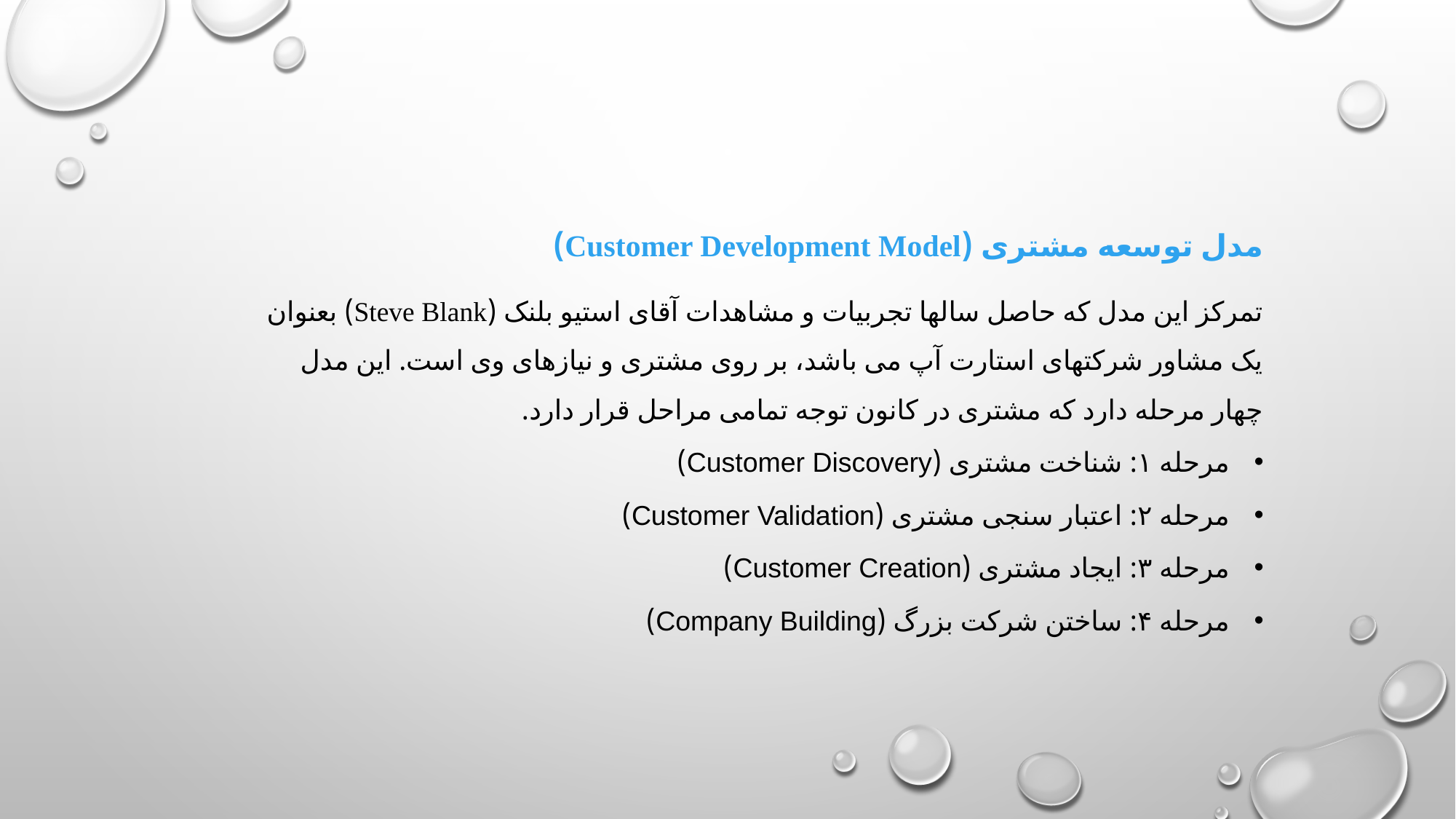

مدل توسعه مشتری (Customer Development Model)
تمرکز این مدل که حاصل سالها تجربیات و مشاهدات آقای استیو بلنک (Steve Blank) بعنوان یک مشاور شرکتهای استارت آپ می باشد، بر روی مشتری و نیازهای وی است. این مدل چهار مرحله دارد که مشتری در کانون توجه تمامی مراحل قرار دارد.
مرحله ۱: شناخت مشتری (Customer Discovery)
مرحله ۲: اعتبار سنجی مشتری (Customer Validation)
مرحله ۳: ایجاد مشتری (Customer Creation)
مرحله ۴: ساختن شرکت بزرگ (Company Building)